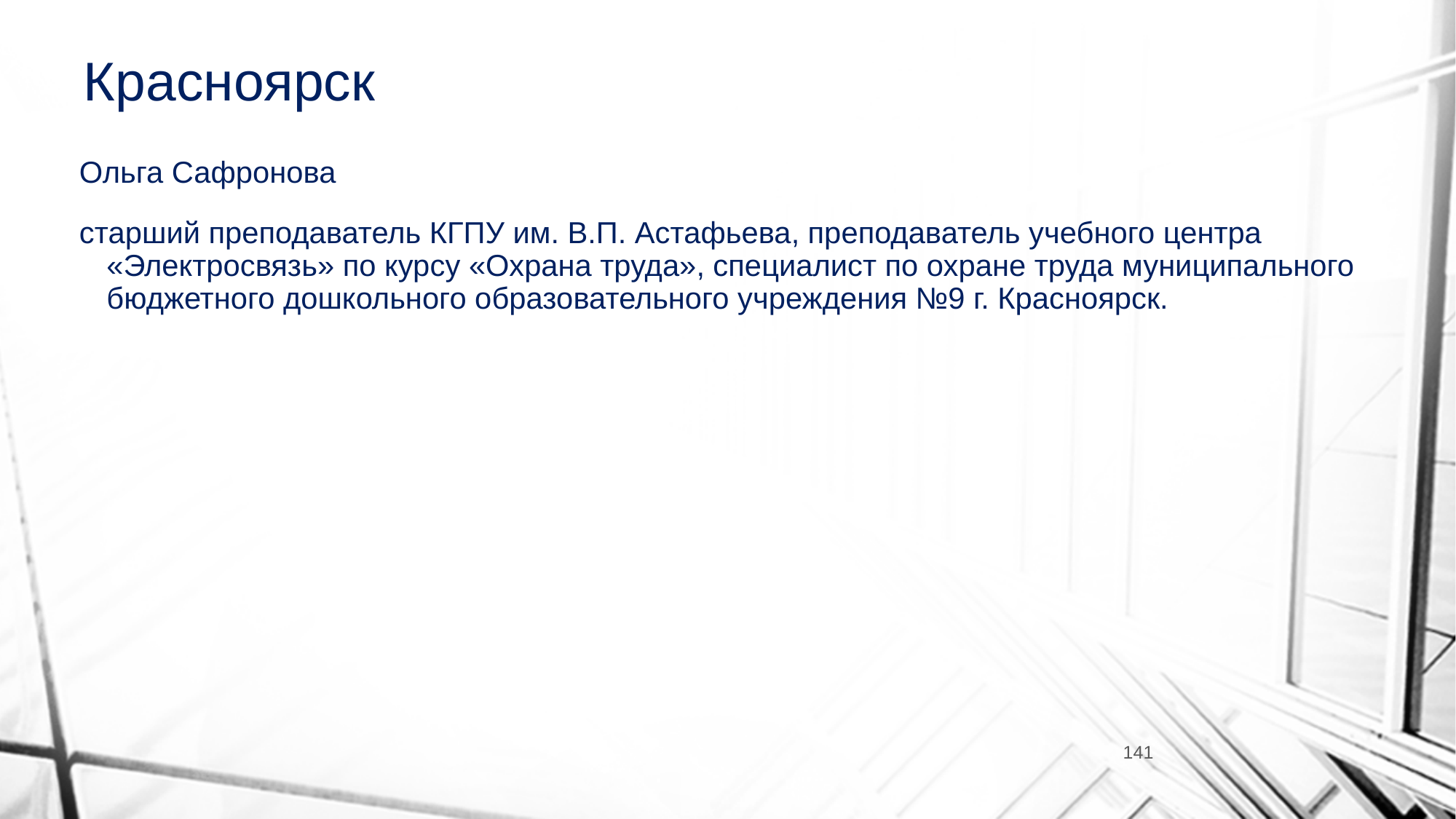

# Красноярск
Ольга Сафронова
старший преподаватель КГПУ им. В.П. Астафьева, преподаватель учебного центра «Электросвязь» по курсу «Охрана труда», специалист по охране труда муниципального бюджетного дошкольного образовательного учреждения №9 г. Красноярск.

141